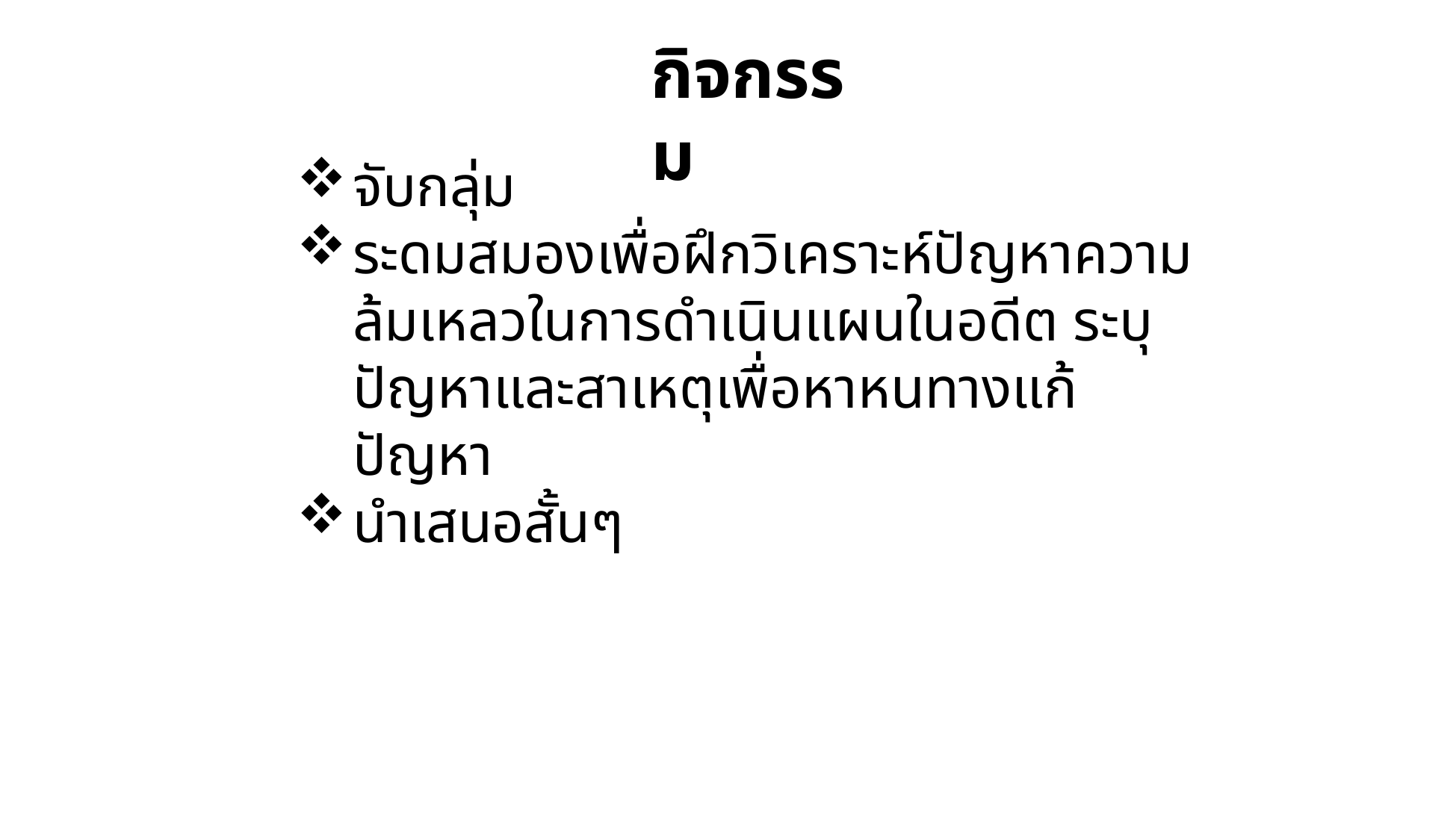

กิจกรรม
จับกลุ่ม
ระดมสมองเพื่อฝึกวิเคราะห์ปัญหาความล้มเหลวในการดำเนินแผนในอดีต ระบุปัญหาและสาเหตุเพื่อหาหนทางแก้ปัญหา
นำเสนอสั้นๆ